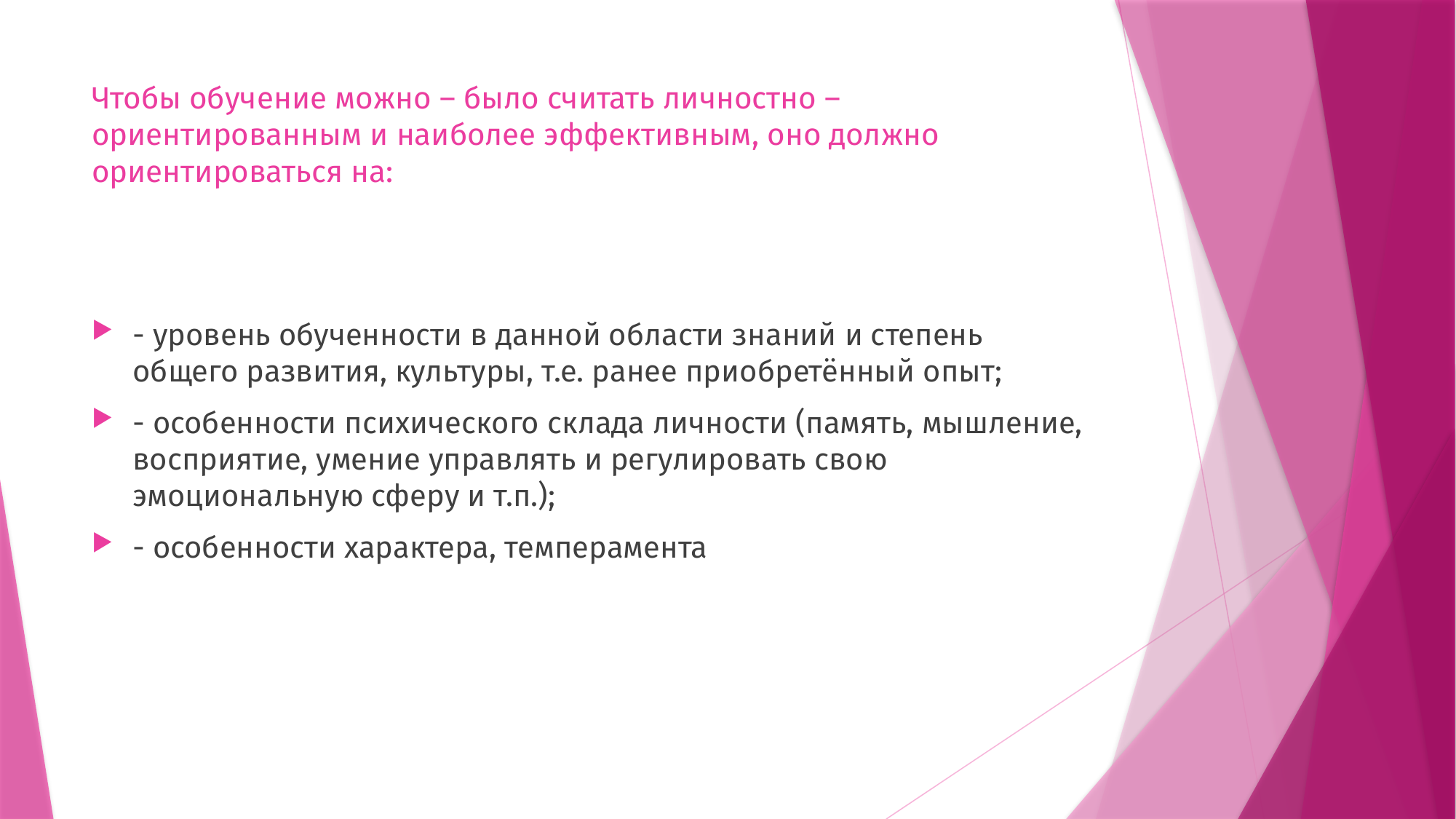

# Чтобы обучение можно – было считать личностно – ориентированным и наиболее эффективным, оно должно ориентироваться на:

- уровень обученности в данной области знаний и степень общего развития, культуры, т.е. ранее приобретённый опыт;
- особенности психического склада личности (память, мышление, восприятие, умение управлять и регулировать свою эмоциональную сферу и т.п.);
- особенности характера, темперамента